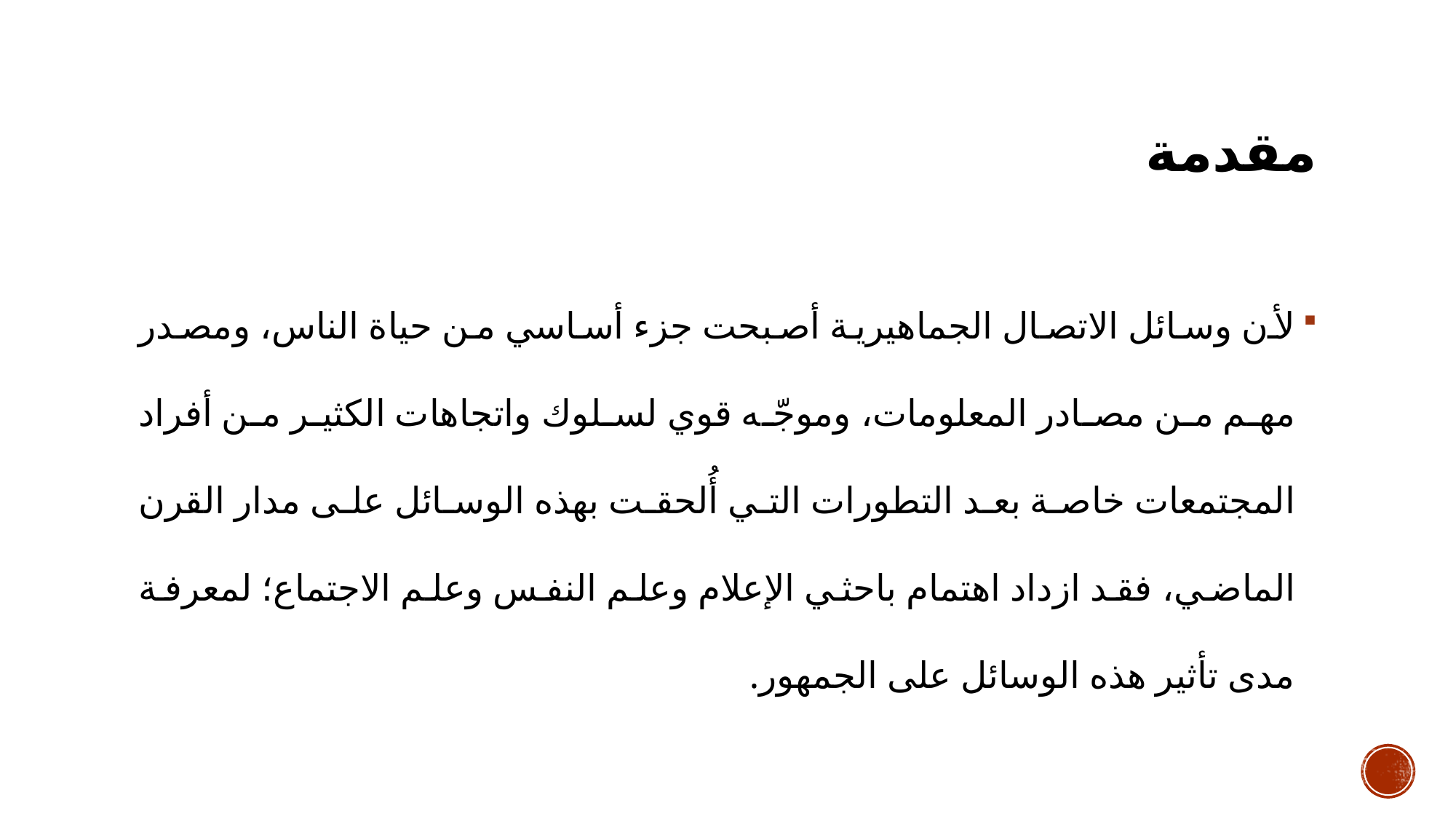

# مقدمة
لأن وسائل الاتصال الجماهيرية أصبحت جزء أساسي من حياة الناس، ومصدر مهم من مصادر المعلومات، وموجّه قوي لسلوك واتجاهات الكثير من أفراد المجتمعات خاصة بعد التطورات التي أُلحقت بهذه الوسائل على مدار القرن الماضي، فقد ازداد اهتمام باحثي الإعلام وعلم النفس وعلم الاجتماع؛ لمعرفة مدى تأثير هذه الوسائل على الجمهور.